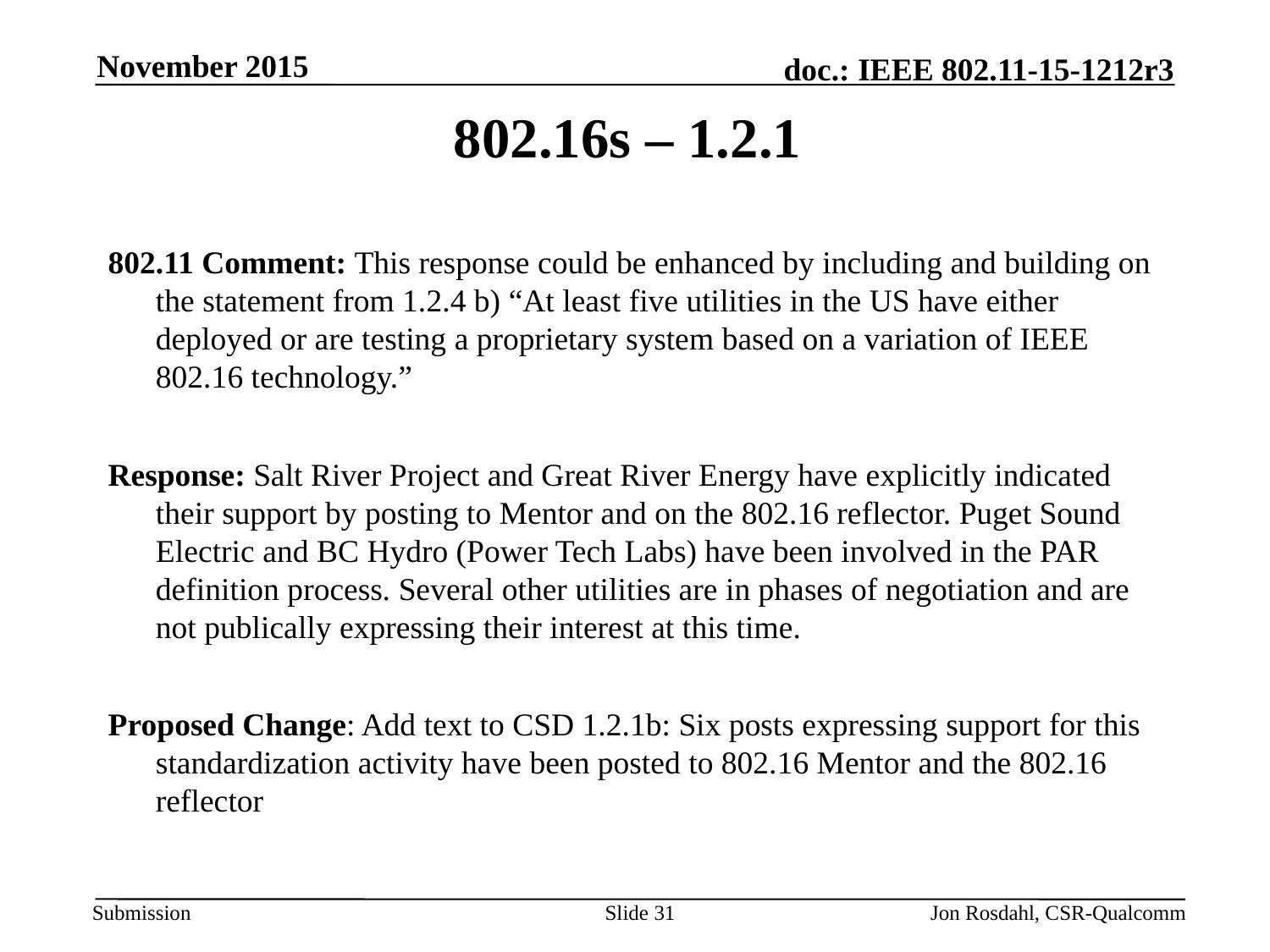

November 2015
# 802.16s – 1.2.1
802.11 Comment: This response could be enhanced by including and building on the statement from 1.2.4 b) “At least five utilities in the US have either deployed or are testing a proprietary system based on a variation of IEEE 802.16 technology.”

Response: Salt River Project and Great River Energy have explicitly indicated their support by posting to Mentor and on the 802.16 reflector. Puget Sound Electric and BC Hydro (Power Tech Labs) have been involved in the PAR definition process. Several other utilities are in phases of negotiation and are not publically expressing their interest at this time.

Proposed Change: Add text to CSD 1.2.1b: Six posts expressing support for this standardization activity have been posted to 802.16 Mentor and the 802.16 reflector
Slide 31
Jon Rosdahl, CSR-Qualcomm